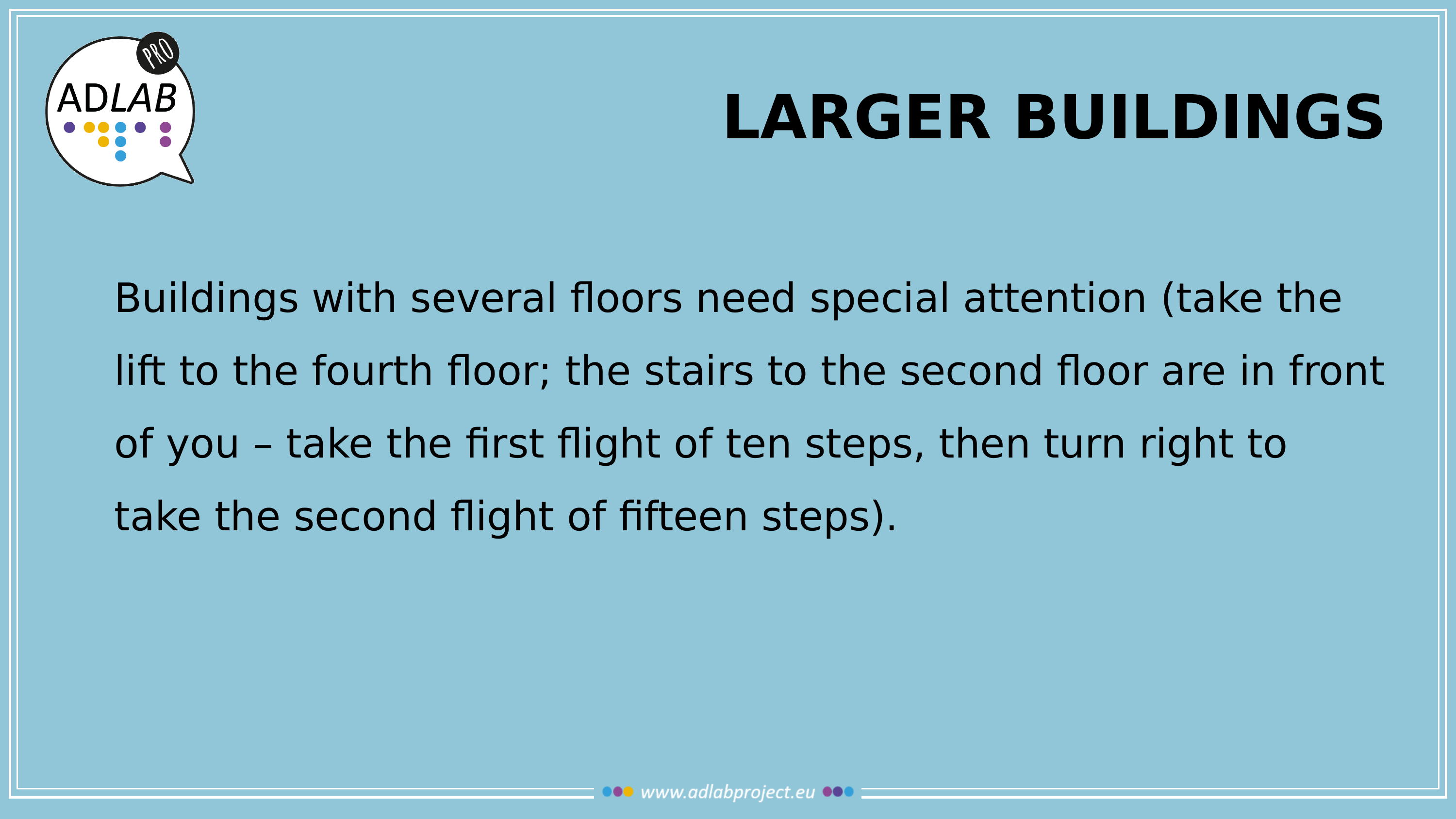

# Larger buildings
	Buildings with several floors need special attention (take the lift to the fourth floor; the stairs to the second floor are in front of you – take the first flight of ten steps, then turn right to take the second flight of fifteen steps).